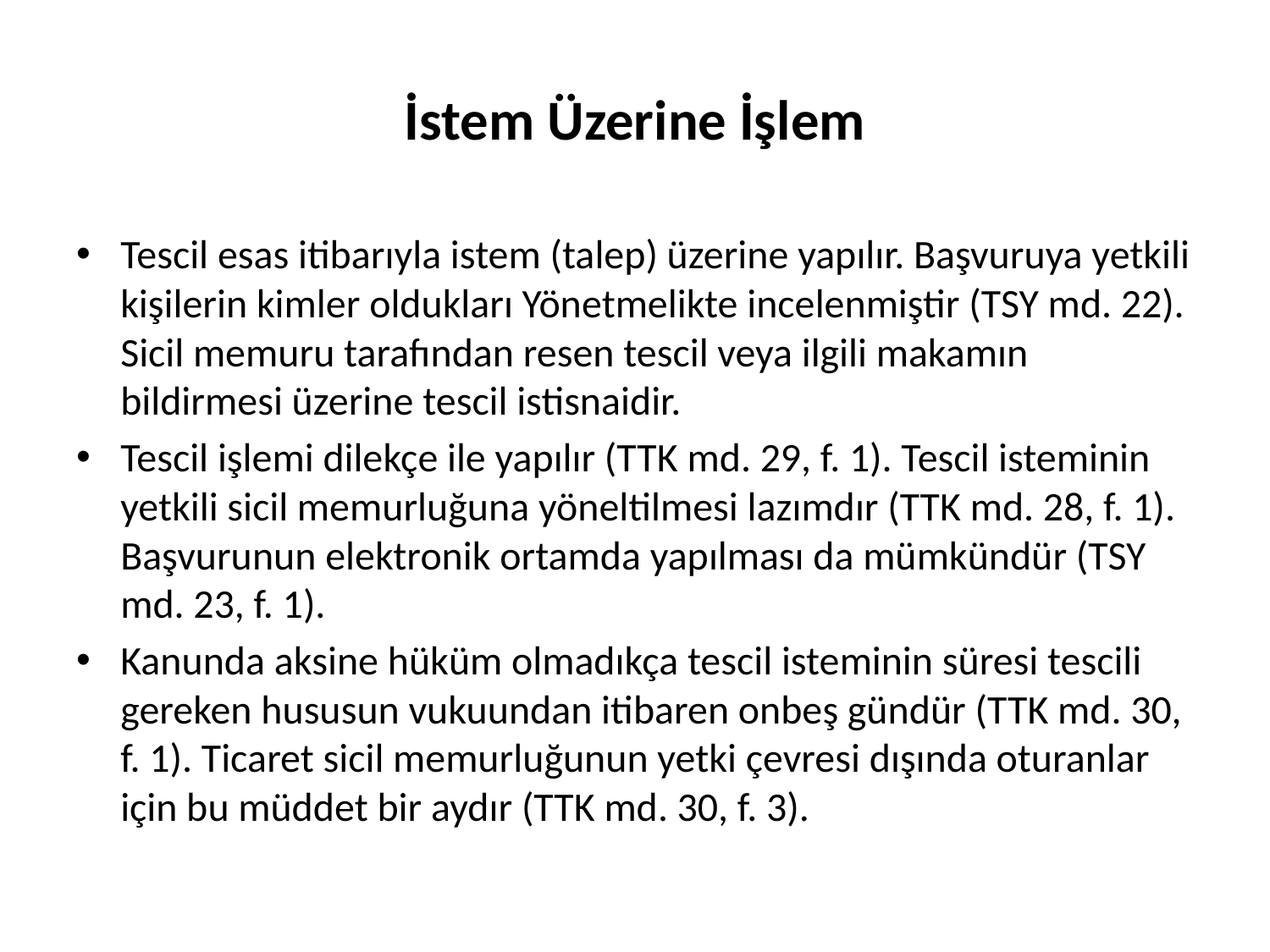

# İstem Üzerine İşlem
Tescil esas itibarıyla istem (talep) üzerine yapılır. Başvuruya yetkili kişilerin kimler oldukları Yönetmelikte incelenmiştir (TSY md. 22). Sicil memuru tarafından resen tescil veya ilgili makamın bildirmesi üzerine tescil istisnaidir.
Tescil işlemi dilekçe ile yapılır (TTK md. 29, f. 1). Tescil isteminin yetkili sicil memurluğuna yöneltilmesi lazımdır (TTK md. 28, f. 1). Başvurunun elektronik ortamda yapılması da mümkündür (TSY md. 23, f. 1).
Kanunda aksine hüküm olmadıkça tescil isteminin süresi tescili gereken hususun vukuundan itibaren onbeş gündür (TTK md. 30, f. 1). Ticaret sicil memurluğunun yetki çevresi dışında oturanlar için bu müddet bir aydır (TTK md. 30, f. 3).